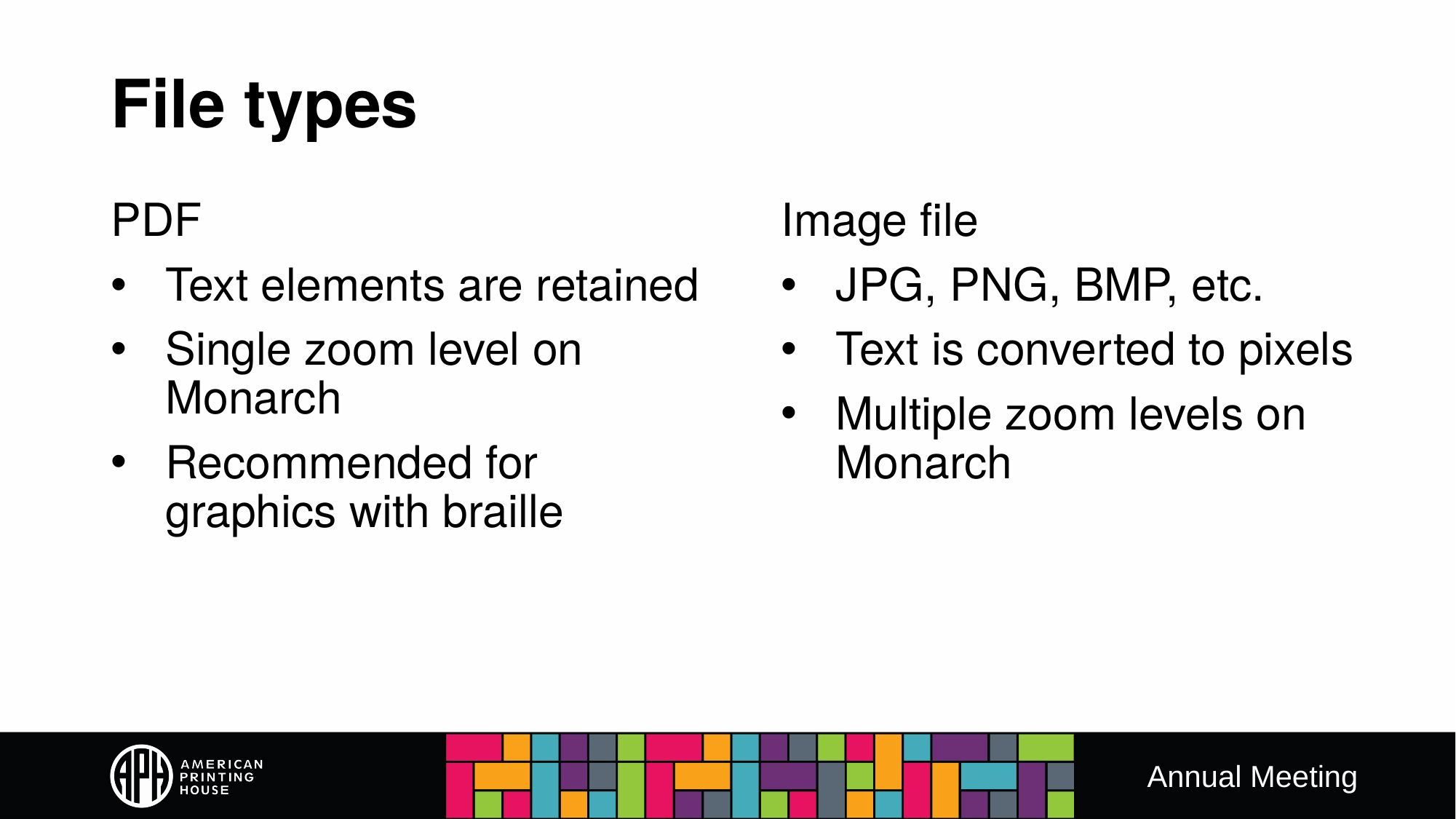

# File types
Image file
JPG, PNG, BMP, etc.
Text is converted to pixels
Multiple zoom levels on Monarch
PDF
Text elements are retained
Single zoom level on Monarch
Recommended for graphics with braille